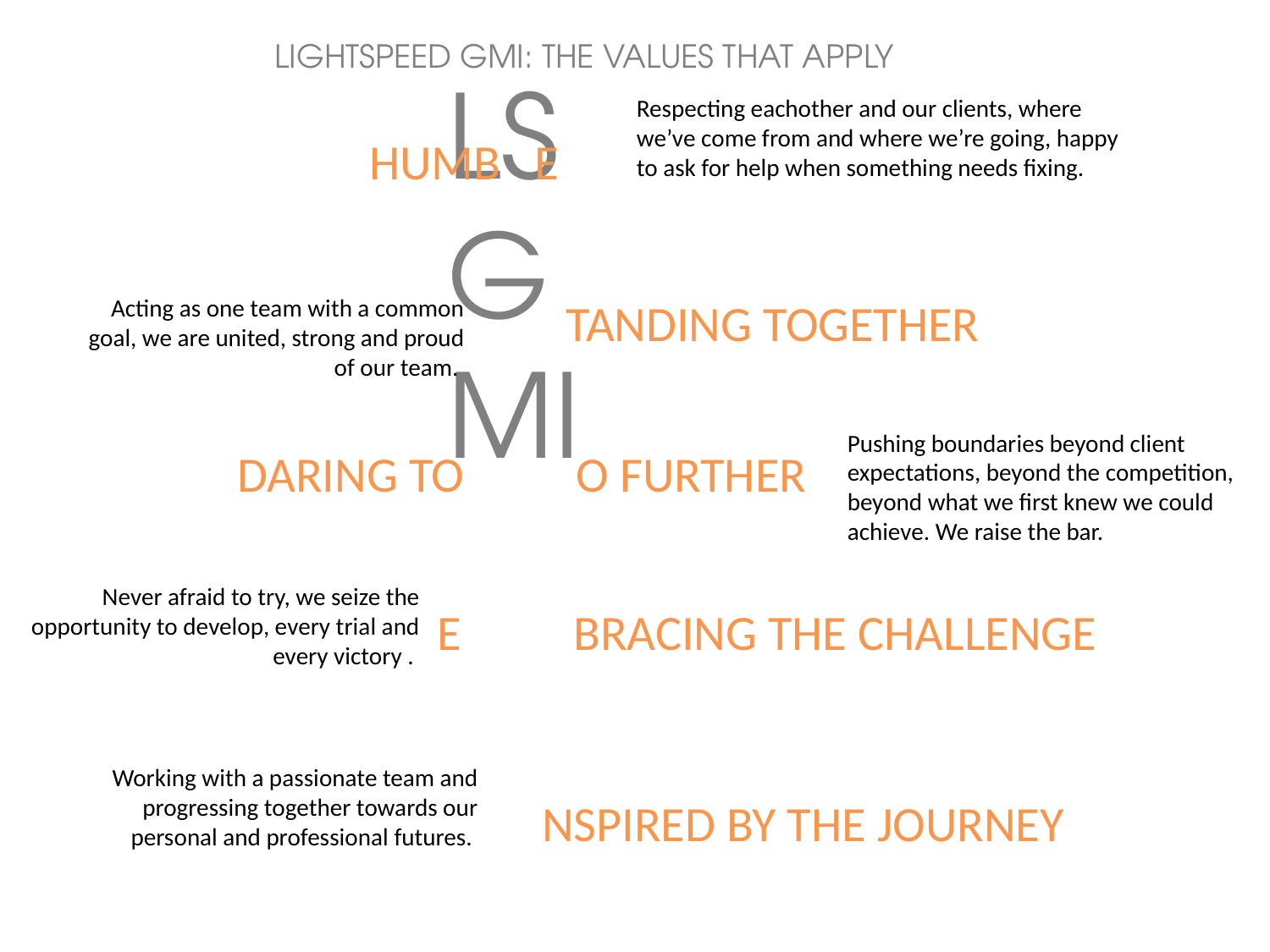

LIGHTSPEED GMI: THE VALUES THAT APPLY
LSGMI
Respecting eachother and our clients, where we’ve come from and where we’re going, happy to ask for help when something needs fixing.
HUMB   E
Acting as one team with a common goal, we are united, strong and proud of our team.
TANDING TOGETHER
Pushing boundaries beyond client expectations, beyond the competition, beyond what we first knew we could achieve. We raise the bar.
DARING TO          O FURTHER
Never afraid to try, we seize the opportunity to develop, every trial and every victory .
E          BRACING THE CHALLENGE
Working with a passionate team and progressing together towards our personal and professional futures.
NSPIRED BY THE JOURNEY